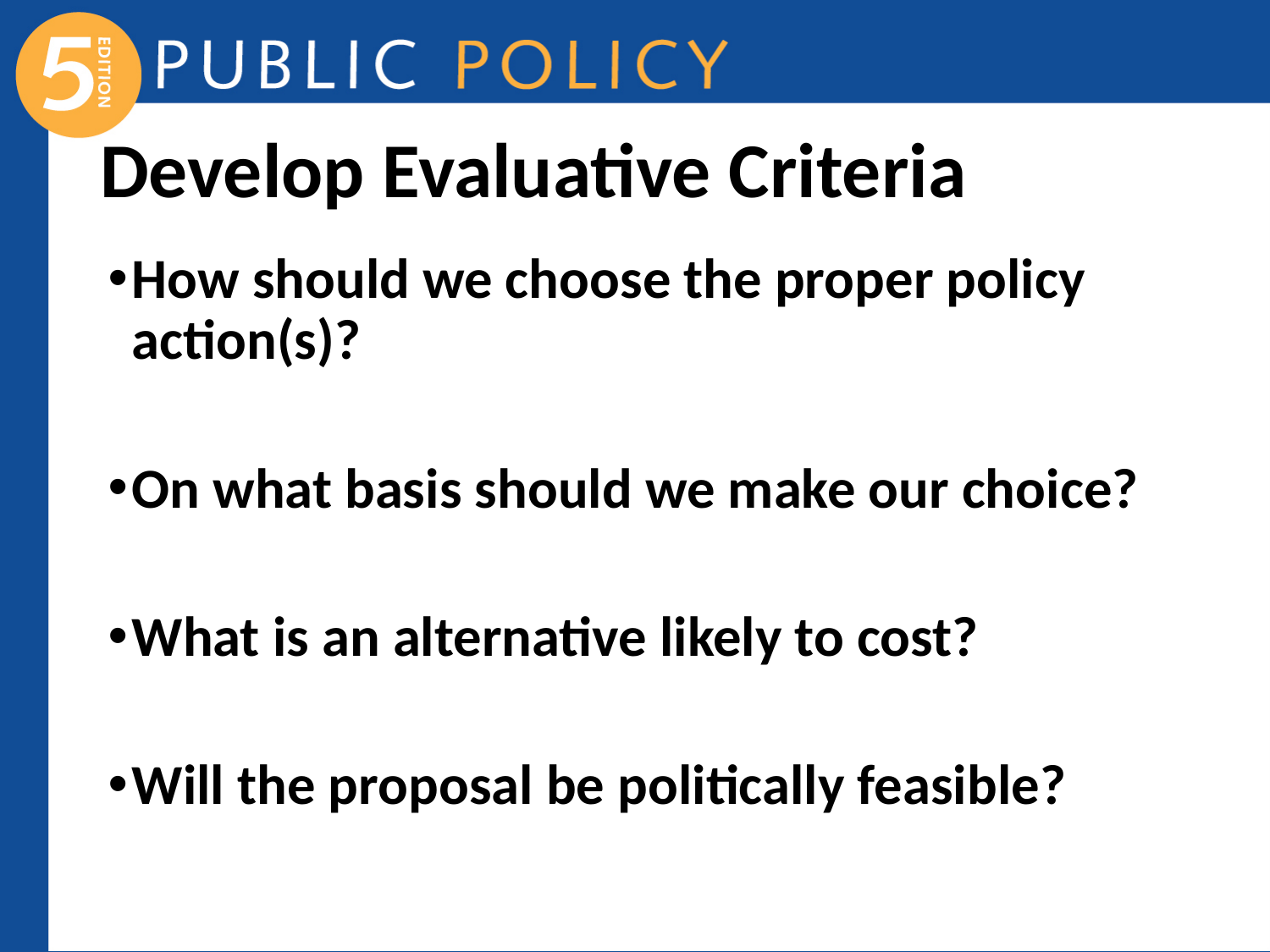

# Develop Evaluative Criteria
How should we choose the proper policy action(s)?

On what basis should we make our choice?

What is an alternative likely to cost?

Will the proposal be politically feasible?